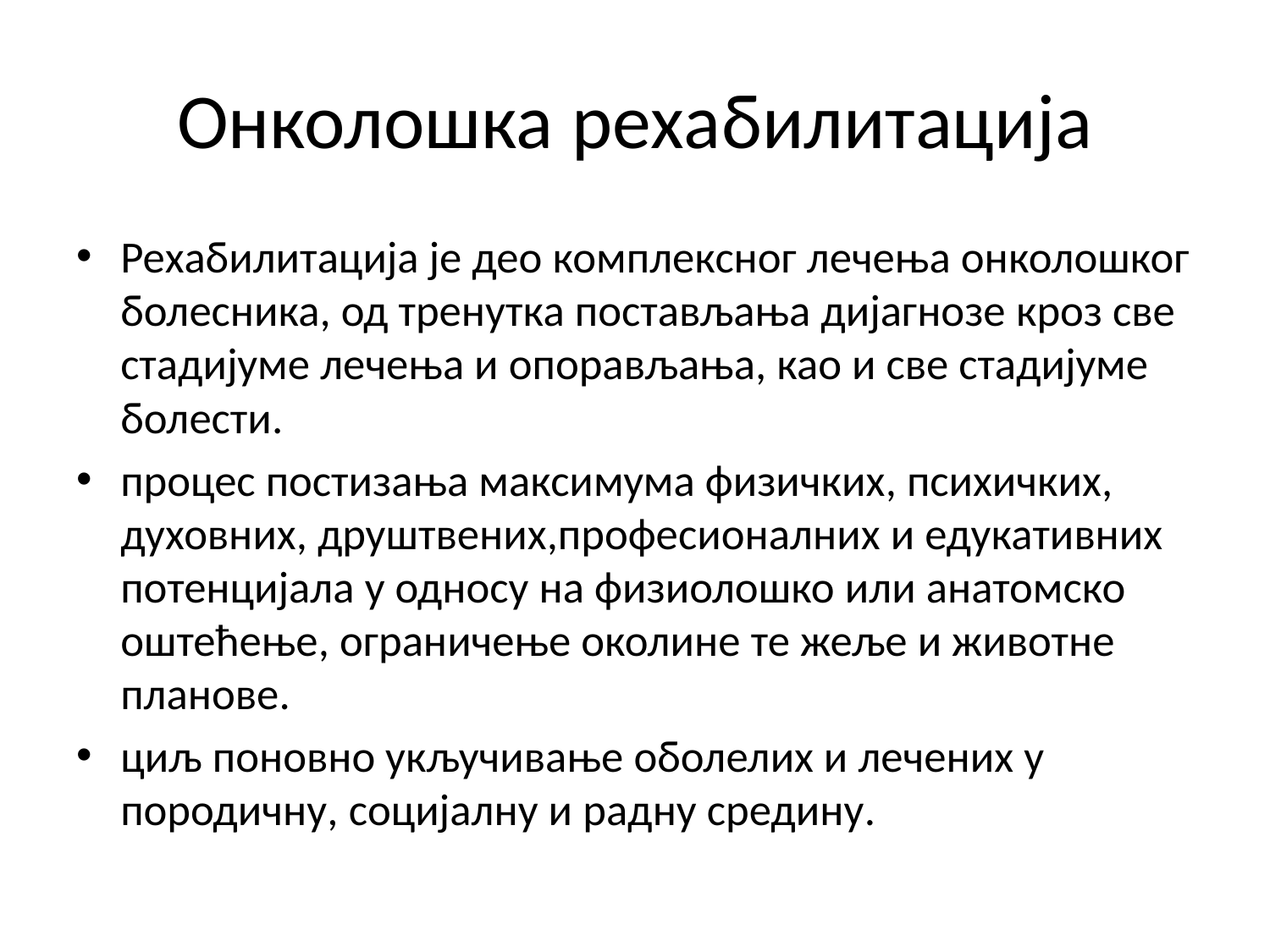

# Онколошка рехабилитација
Рехабилитација је део комплексног лечења онколошког болесника, од тренутка постављања дијагнозе кроз све стадијуме лечења и опорављања, као и све стадијуме болести.
процес постизања максимума физичких, психичких, духовних, друштвених,професионалних и едукативних потенцијала у односу на физиолошко или анатомско оштећење, ограничење околине те жеље и животне планове.
циљ поновно укључивање оболелих и лечених у породичну, социјалну и радну средину.